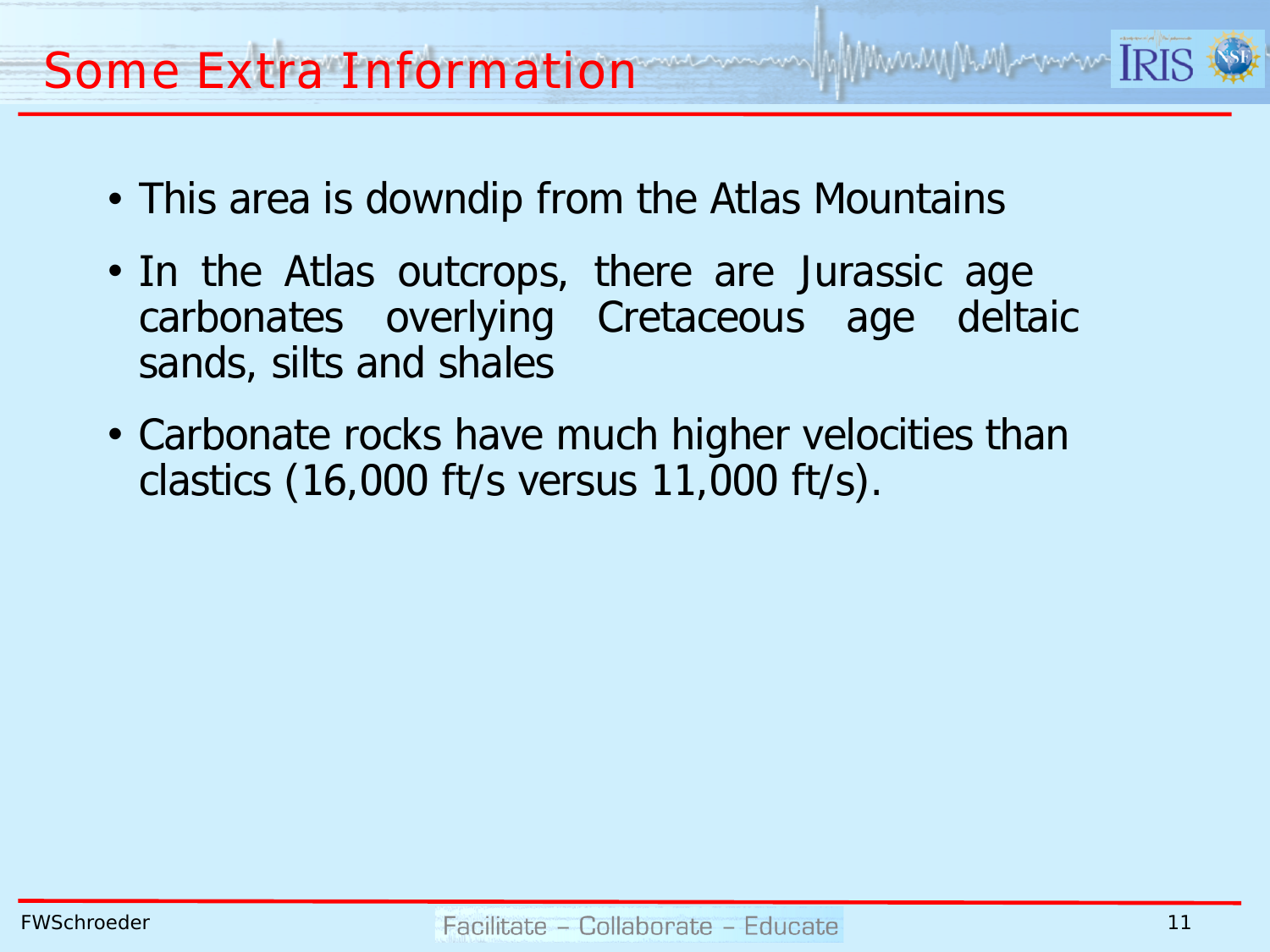

# Some Extra Information
This area is downdip from the Atlas Mountains
In the Atlas outcrops, there are Jurassic age   carbonates overlying Cretaceous age deltaic sands, silts and shales
Carbonate rocks have much higher velocities than clastics (16,000 ft/s versus 11,000 ft/s).